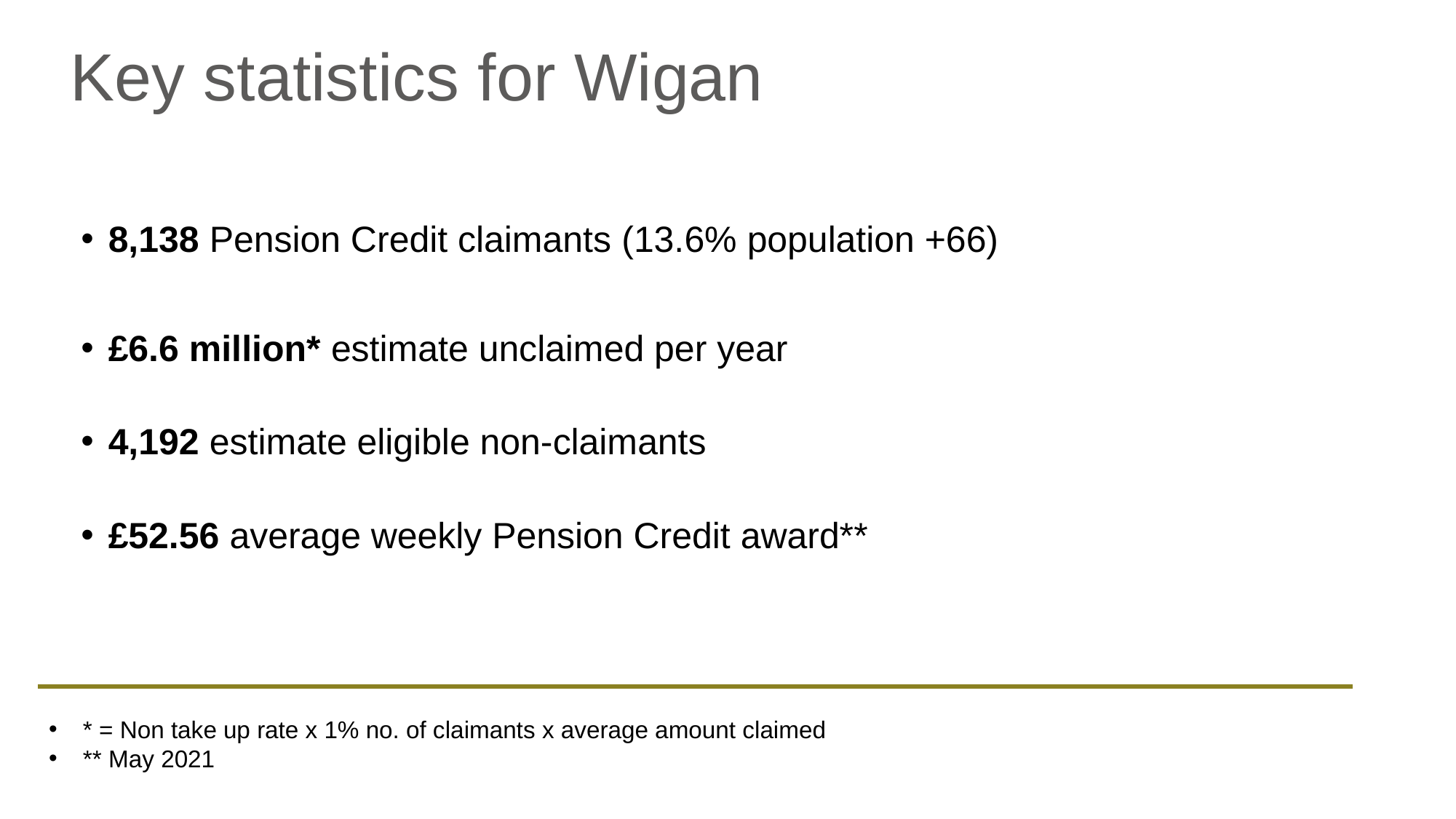

# Key statistics for Wigan

8,138 Pension Credit claimants (13.6% population +66)

£6.6 million* estimate unclaimed per year
4,192 estimate eligible non-claimants
£52.56 average weekly Pension Credit award**
* = Non take up rate x 1% no. of claimants x average amount claimed
** May 2021